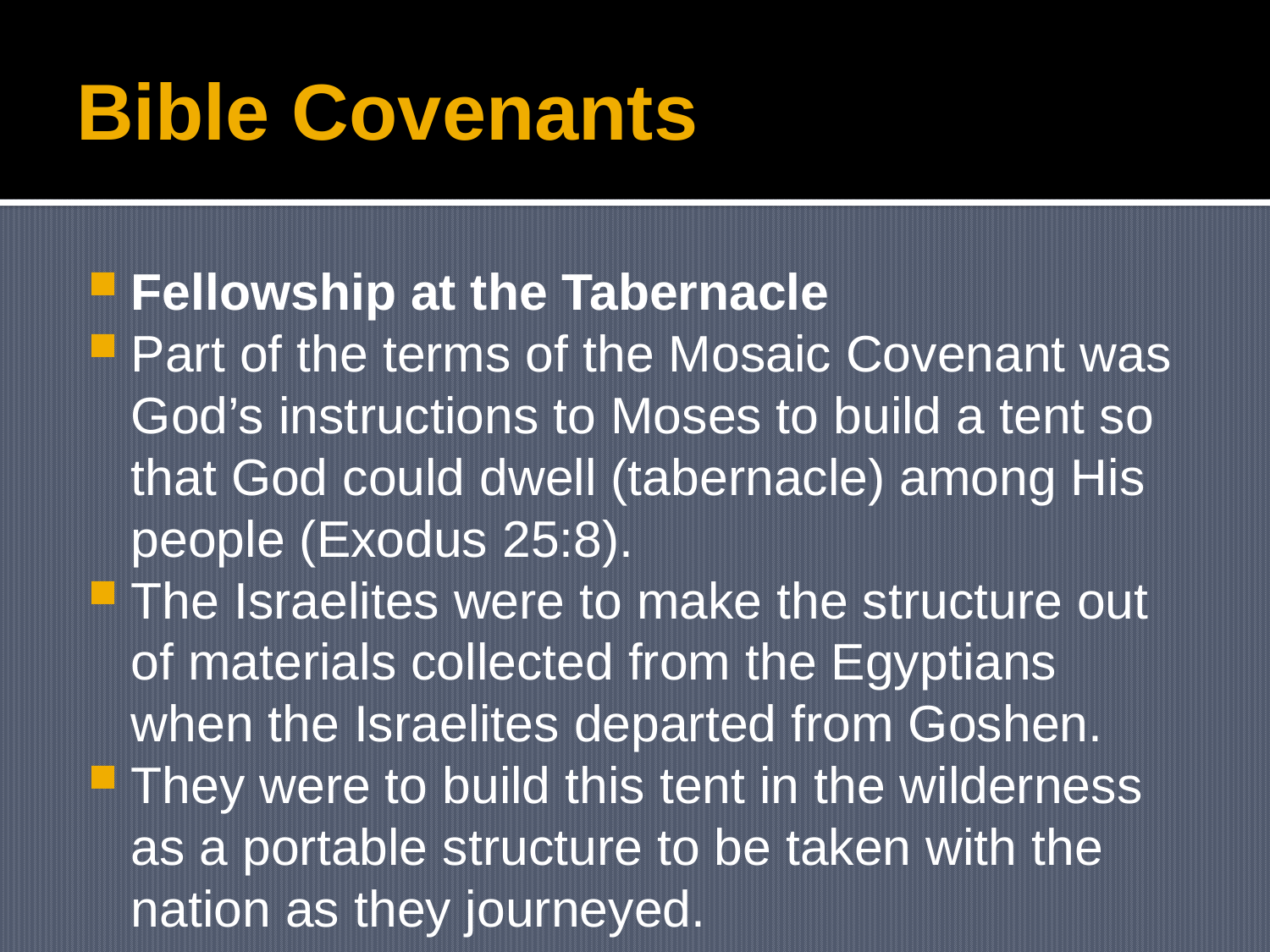

# Bible Covenants
Fellowship at the Tabernacle
Part of the terms of the Mosaic Covenant was God’s instructions to Moses to build a tent so that God could dwell (tabernacle) among His people (Exodus 25:8).
The Israelites were to make the structure out of materials collected from the Egyptians when the Israelites departed from Goshen.
They were to build this tent in the wilderness as a portable structure to be taken with the nation as they journeyed.